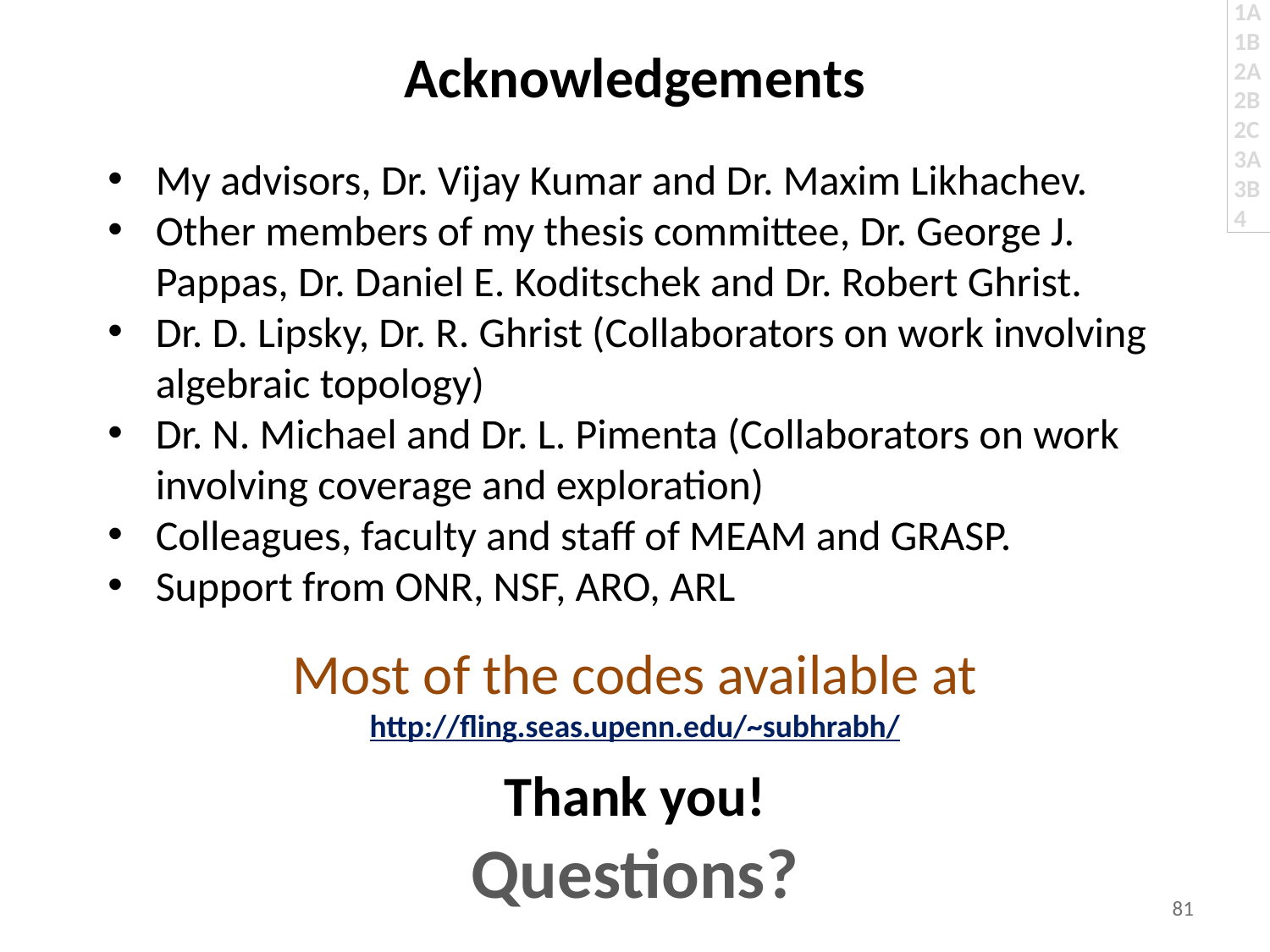

1A
1B
2A
2B
2C 3A
3B
4
Acknowledgements
My advisors, Dr. Vijay Kumar and Dr. Maxim Likhachev.
Other members of my thesis committee, Dr. George J. Pappas, Dr. Daniel E. Koditschek and Dr. Robert Ghrist.
Dr. D. Lipsky, Dr. R. Ghrist (Collaborators on work involving algebraic topology)
Dr. N. Michael and Dr. L. Pimenta (Collaborators on work involving coverage and exploration)
Colleagues, faculty and staff of MEAM and GRASP.
Support from ONR, NSF, ARO, ARL
Most of the codes available at
http://fling.seas.upenn.edu/~subhrabh/
Thank you!
Questions?
81